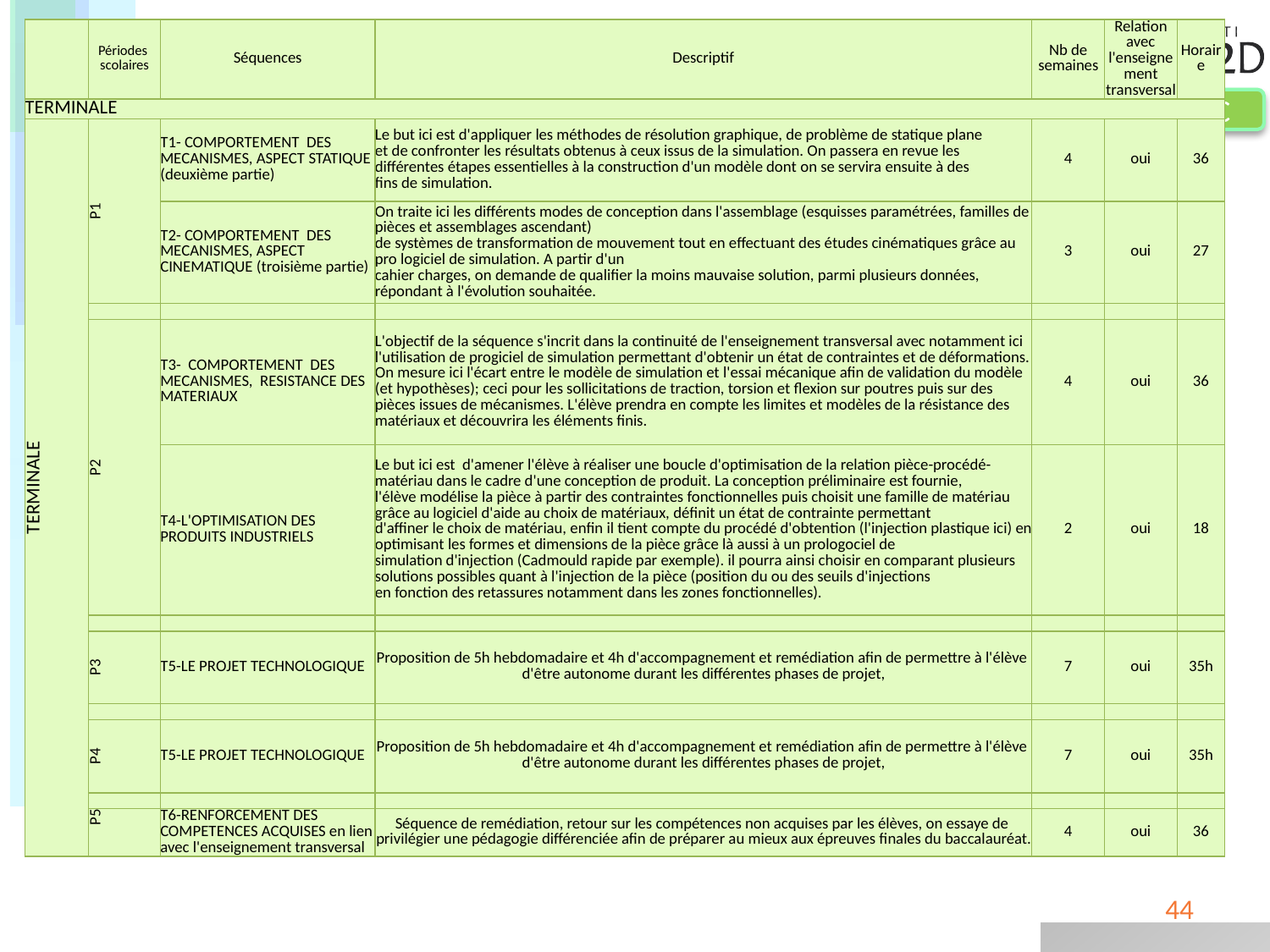

|  | Périodes scolaires | Séquences | Descriptif | Nb de semaines | Relation avec l'enseignement transversal | Horaire |
| --- | --- | --- | --- | --- | --- | --- |
| TERMINALE |  |  |  |  |  |  |
| TERMINALE | P1 | T1- COMPORTEMENT DES MECANISMES, ASPECT STATIQUE (deuxième partie) | Le but ici est d'appliquer les méthodes de résolution graphique, de problème de statique plane et de confronter les résultats obtenus à ceux issus de la simulation. On passera en revue les différentes étapes essentielles à la construction d'un modèle dont on se servira ensuite à des fins de simulation. | 4 | oui | 36 |
|  |  | T2- COMPORTEMENT DES MECANISMES, ASPECT CINEMATIQUE (troisième partie) | On traite ici les différents modes de conception dans l'assemblage (esquisses paramétrées, familles de pièces et assemblages ascendant) de systèmes de transformation de mouvement tout en effectuant des études cinématiques grâce au pro logiciel de simulation. A partir d'un cahier charges, on demande de qualifier la moins mauvaise solution, parmi plusieurs données, répondant à l'évolution souhaitée. | 3 | oui | 27 |
|  |  |  |  |  |  |  |
|  | P2 | T3- COMPORTEMENT DES MECANISMES, RESISTANCE DES MATERIAUX | L'objectif de la séquence s'incrit dans la continuité de l'enseignement transversal avec notamment ici l'utilisation de progiciel de simulation permettant d'obtenir un état de contraintes et de déformations. On mesure ici l'écart entre le modèle de simulation et l'essai mécanique afin de validation du modèle (et hypothèses); ceci pour les sollicitations de traction, torsion et flexion sur poutres puis sur des pièces issues de mécanismes. L'élève prendra en compte les limites et modèles de la résistance des matériaux et découvrira les éléments finis. | 4 | oui | 36 |
|  |  | T4-L'OPTIMISATION DES PRODUITS INDUSTRIELS | Le but ici est d'amener l'élève à réaliser une boucle d'optimisation de la relation pièce-procédé-matériau dans le cadre d'une conception de produit. La conception préliminaire est fournie, l'élève modélise la pièce à partir des contraintes fonctionnelles puis choisit une famille de matériau grâce au logiciel d'aide au choix de matériaux, définit un état de contrainte permettant d'affiner le choix de matériau, enfin il tient compte du procédé d'obtention (l'injection plastique ici) en optimisant les formes et dimensions de la pièce grâce là aussi à un prologociel de simulation d'injection (Cadmould rapide par exemple). il pourra ainsi choisir en comparant plusieurs solutions possibles quant à l'injection de la pièce (position du ou des seuils d'injections en fonction des retassures notamment dans les zones fonctionnelles). | 2 | oui | 18 |
|  |  |  |  |  |  |  |
|  | P3 | T5-LE PROJET TECHNOLOGIQUE | Proposition de 5h hebdomadaire et 4h d'accompagnement et remédiation afin de permettre à l'élève d'être autonome durant les différentes phases de projet, | 7 | oui | 35h |
|  |  |  |  |  |  |  |
|  | P4 | T5-LE PROJET TECHNOLOGIQUE | Proposition de 5h hebdomadaire et 4h d'accompagnement et remédiation afin de permettre à l'élève d'être autonome durant les différentes phases de projet, | 7 | oui | 35h |
|  |  |  |  |  |  |  |
|  | P5 | T6-RENFORCEMENT DES COMPETENCES ACQUISES en lien avec l'enseignement transversal | Séquence de remédiation, retour sur les compétences non acquises par les élèves, on essaye de privilégier une pédagogie différenciée afin de préparer au mieux aux épreuves finales du baccalauréat. | 4 | oui | 36 |
44